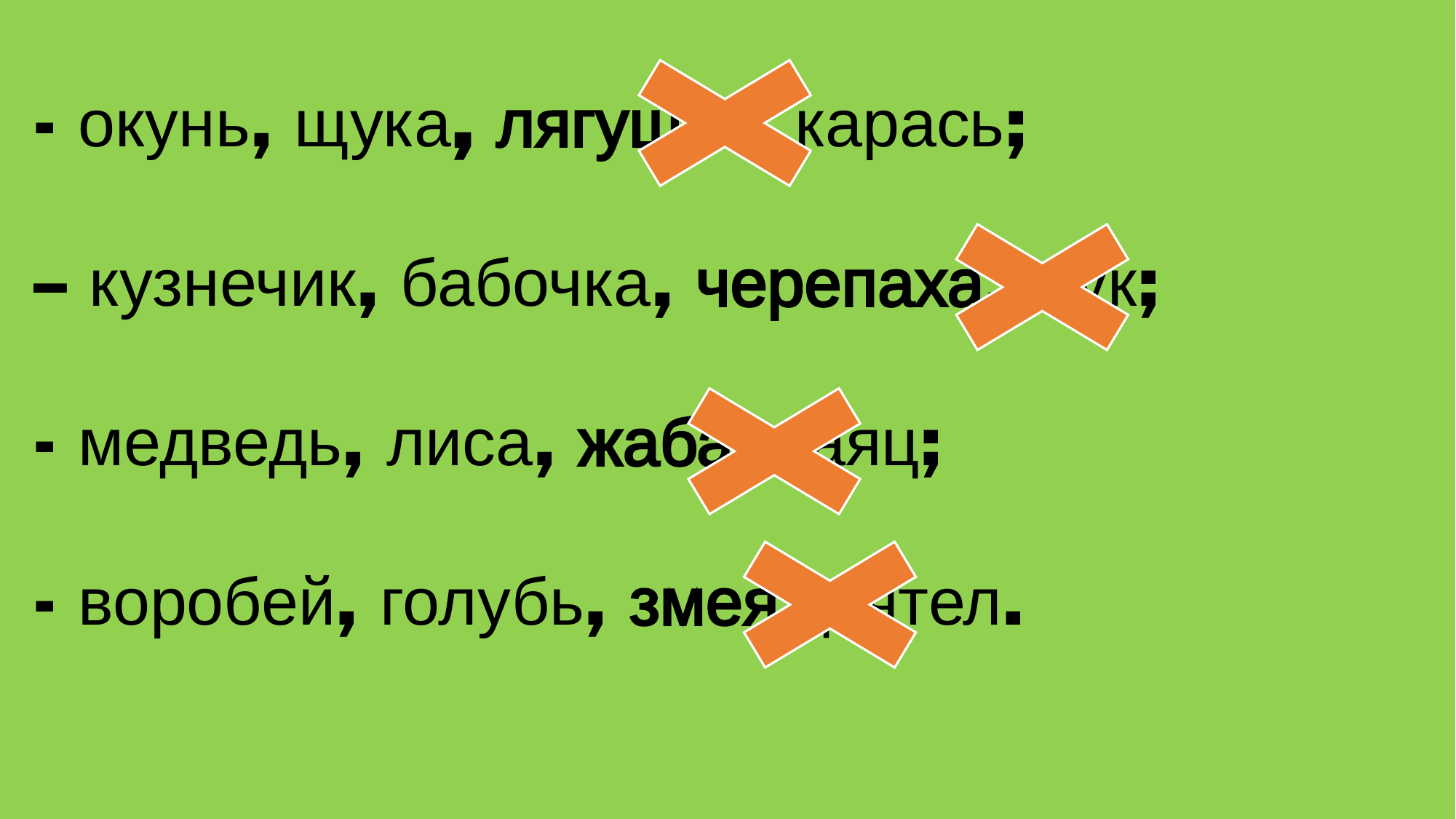

- окунь, щука, лягушка, карась;
– кузнечик, бабочка, черепаха, жук;
- медведь, лиса, жаба, заяц;
- воробей, голубь, змея, дятел.